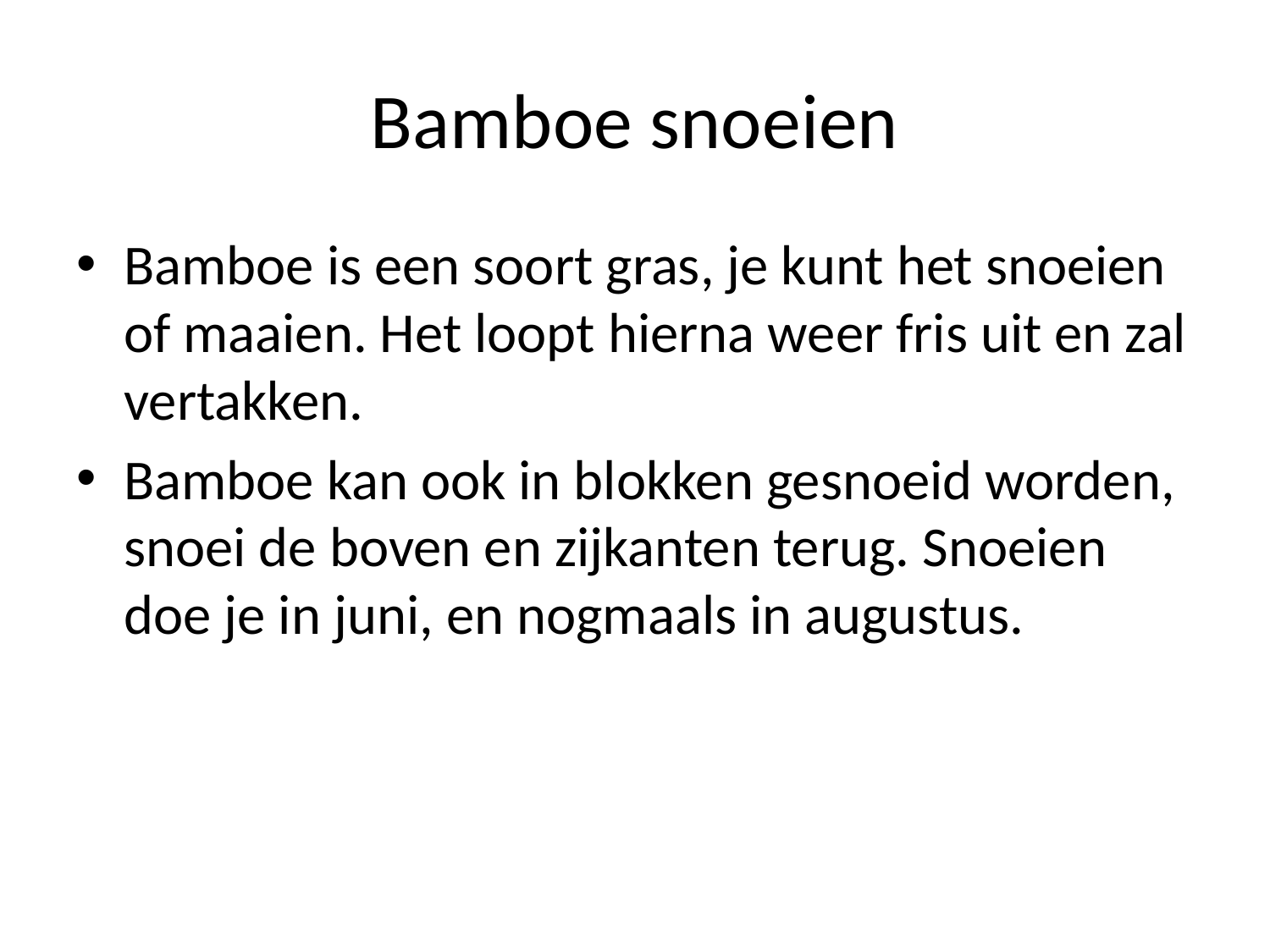

# Bamboe snoeien
Bamboe is een soort gras, je kunt het snoeien of maaien. Het loopt hierna weer fris uit en zal vertakken.
Bamboe kan ook in blokken gesnoeid worden, snoei de boven en zijkanten terug. Snoeien doe je in juni, en nogmaals in augustus.